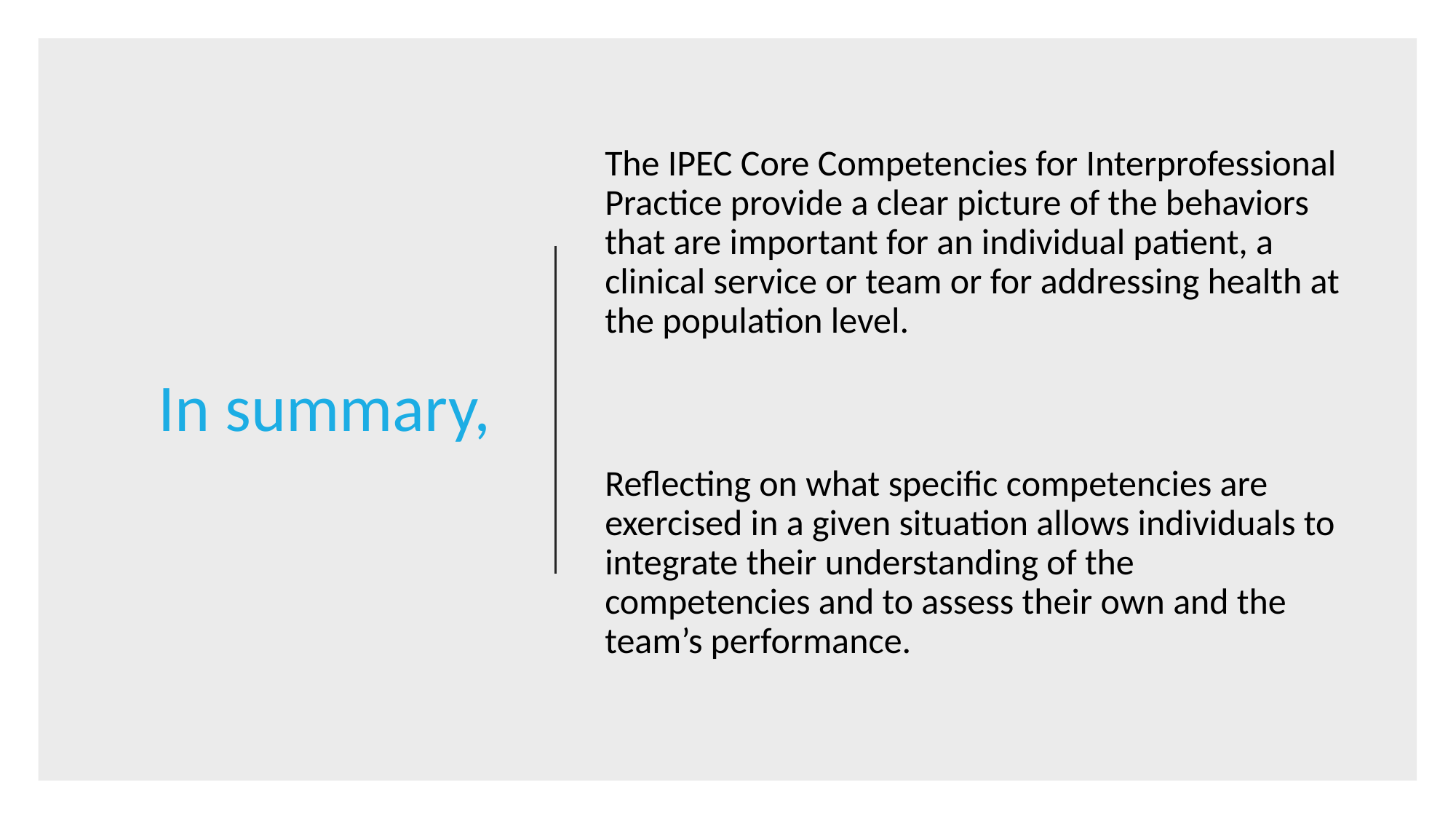

The IPEC Core Competencies for Interprofessional Practice provide a clear picture of the behaviors that are important for an individual patient, a clinical service or team or for addressing health at the population level.

Reflecting on what specific competencies are exercised in a given situation allows individuals to integrate their understanding of the competencies and to assess their own and the team’s performance.

# In summary,